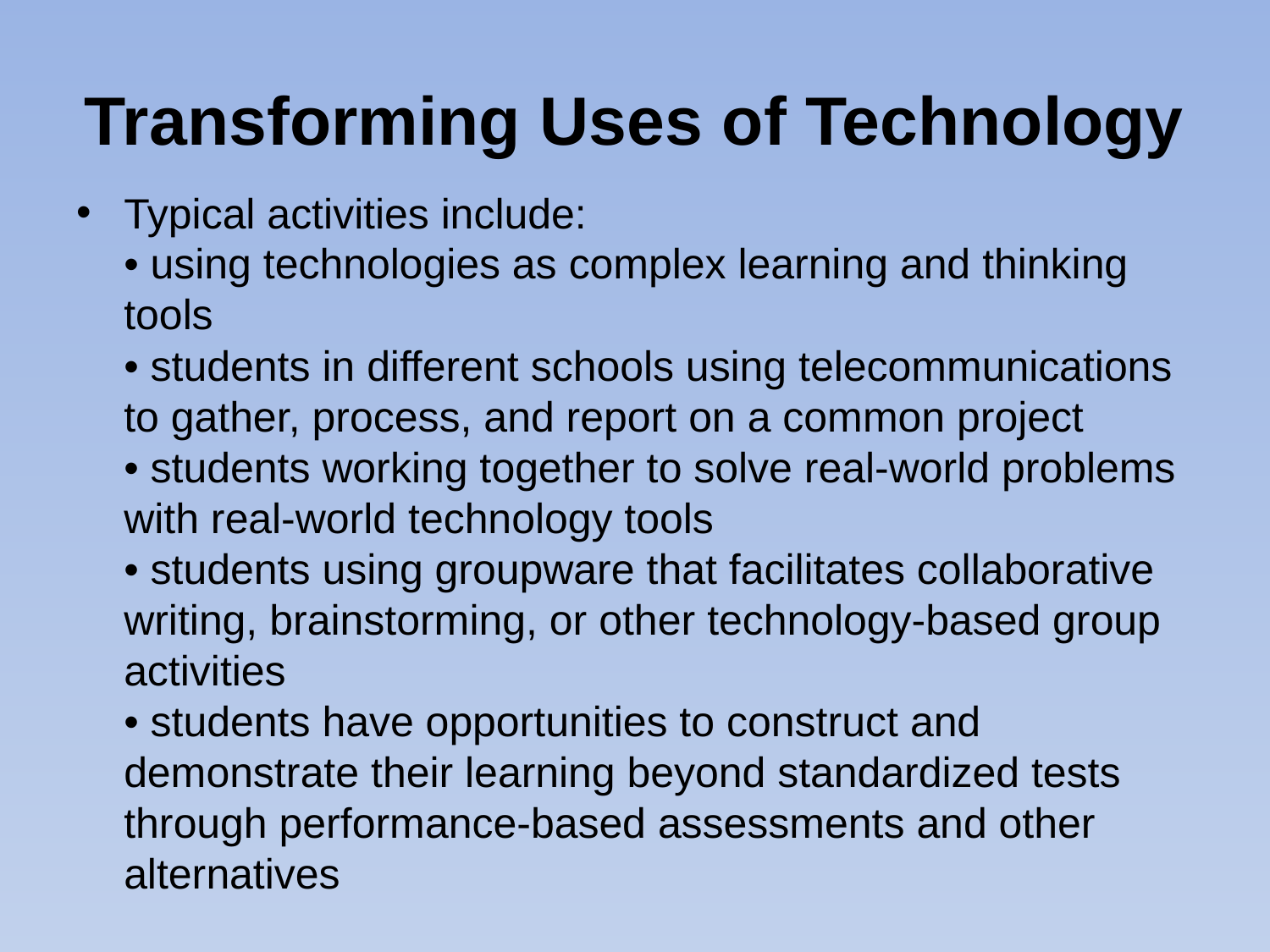

# Transforming Uses of Technology
Typical activities include:
• using technologies as complex learning and thinking tools
• students in different schools using telecommunications to gather, process, and report on a common project
• students working together to solve real-world problems with real-world technology tools
• students using groupware that facilitates collaborative writing, brainstorming, or other technology-based group activities
• students have opportunities to construct and demonstrate their learning beyond standardized tests through performance-based assessments and other alternatives